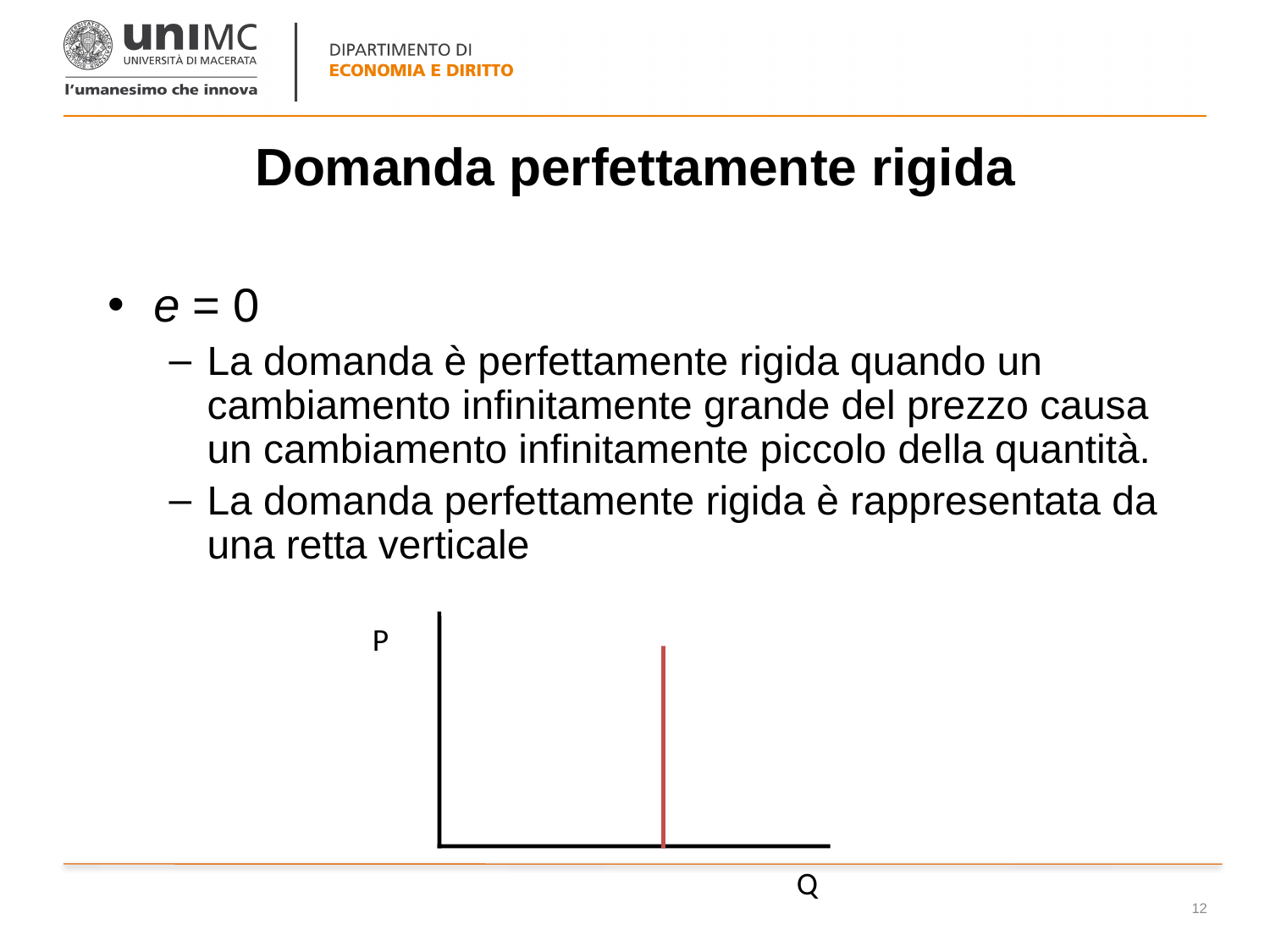

# Domanda perfettamente rigida
e = 0
La domanda è perfettamente rigida quando un cambiamento infinitamente grande del prezzo causa un cambiamento infinitamente piccolo della quantità.
La domanda perfettamente rigida è rappresentata da una retta verticale
P

Q
12